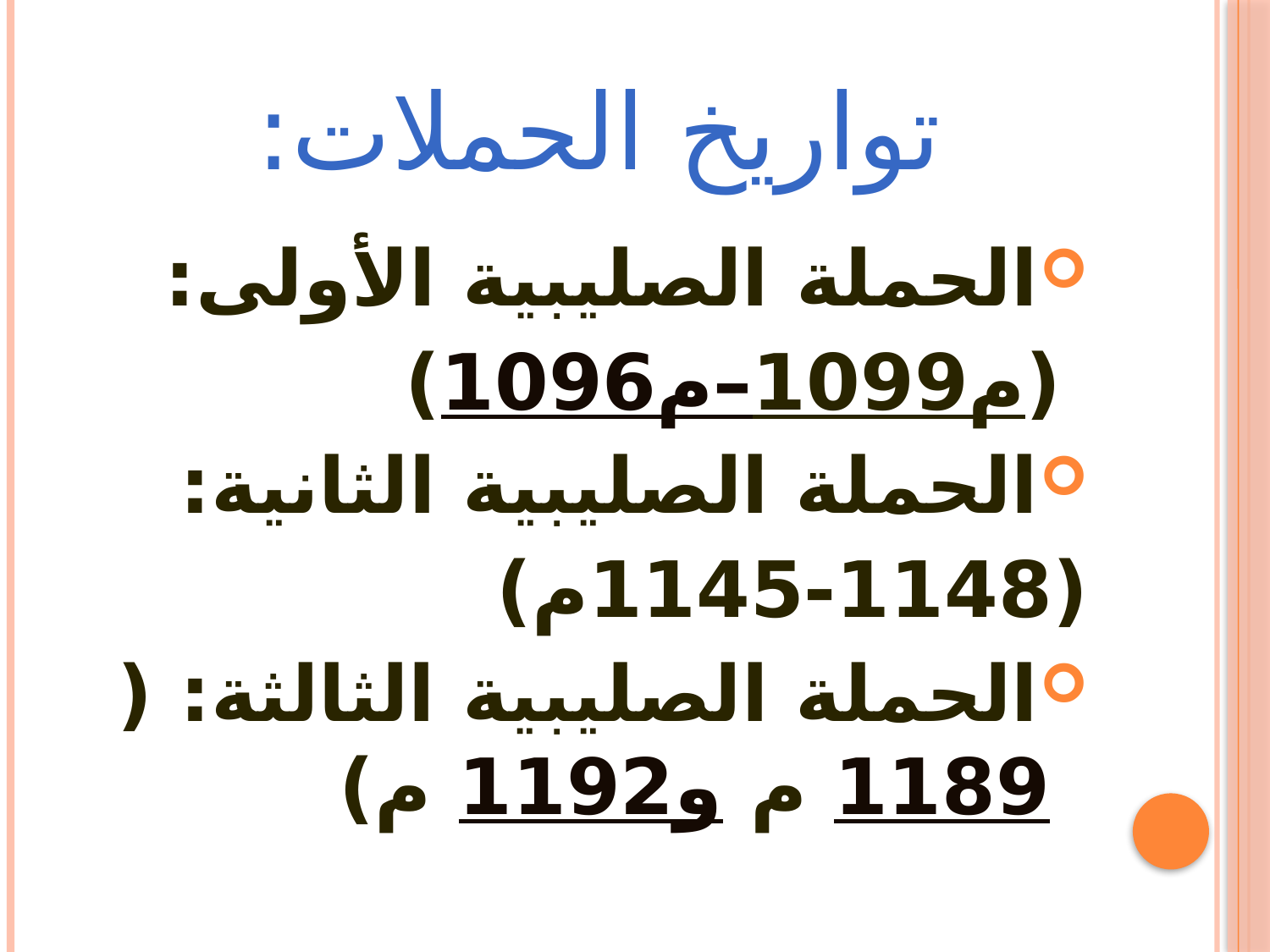

# تواريخ الحملات:
الحملة الصليبية الأولى:
 (1096م–1099م)
الحملة الصليبية الثانية:
(1145-1148م)
الحملة الصليبية الثالثة: ( 1189 م و1192 م)